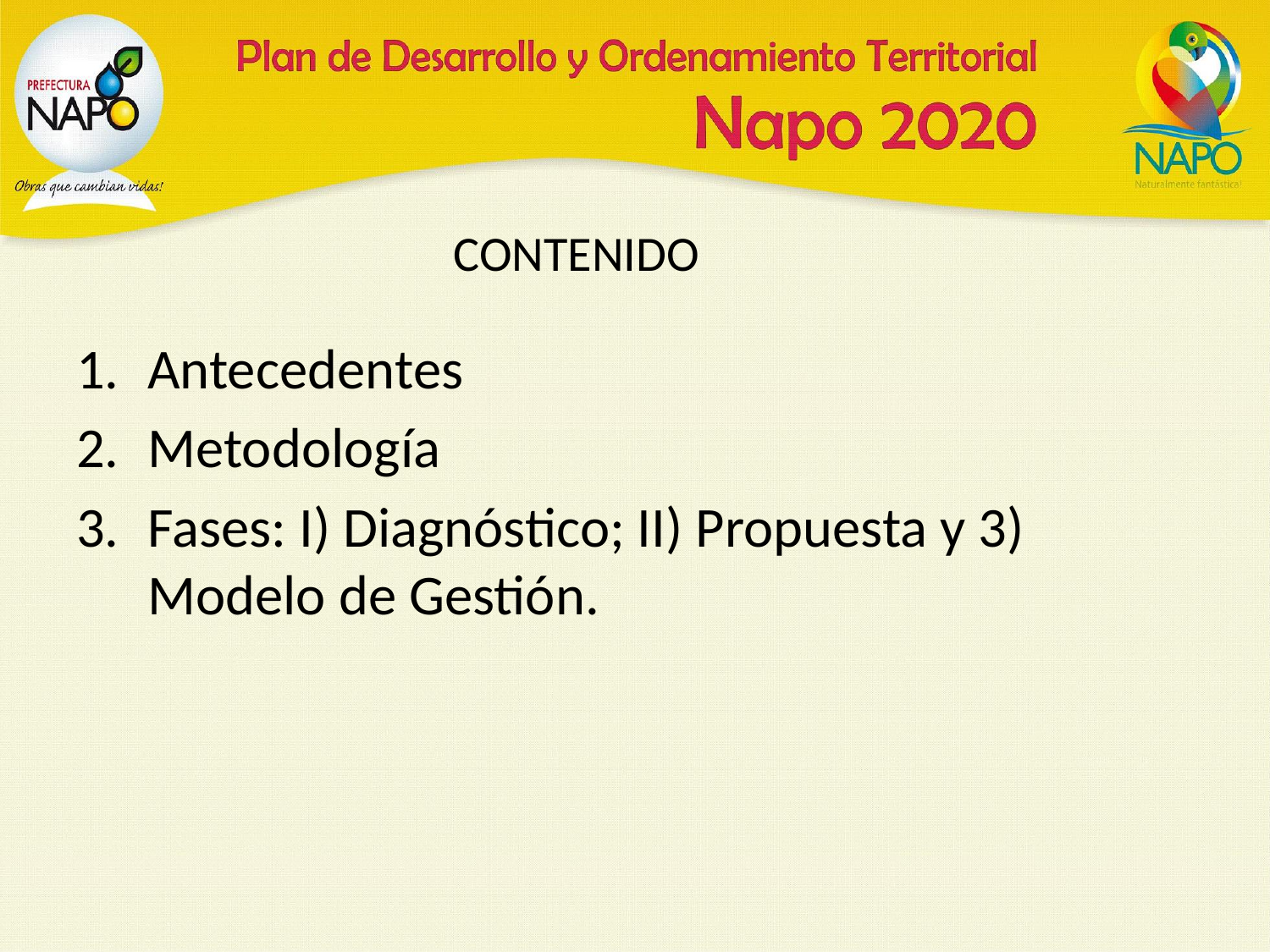

# CONTENIDO
Antecedentes
Metodología
Fases: I) Diagnóstico; II) Propuesta y 3) Modelo de Gestión.